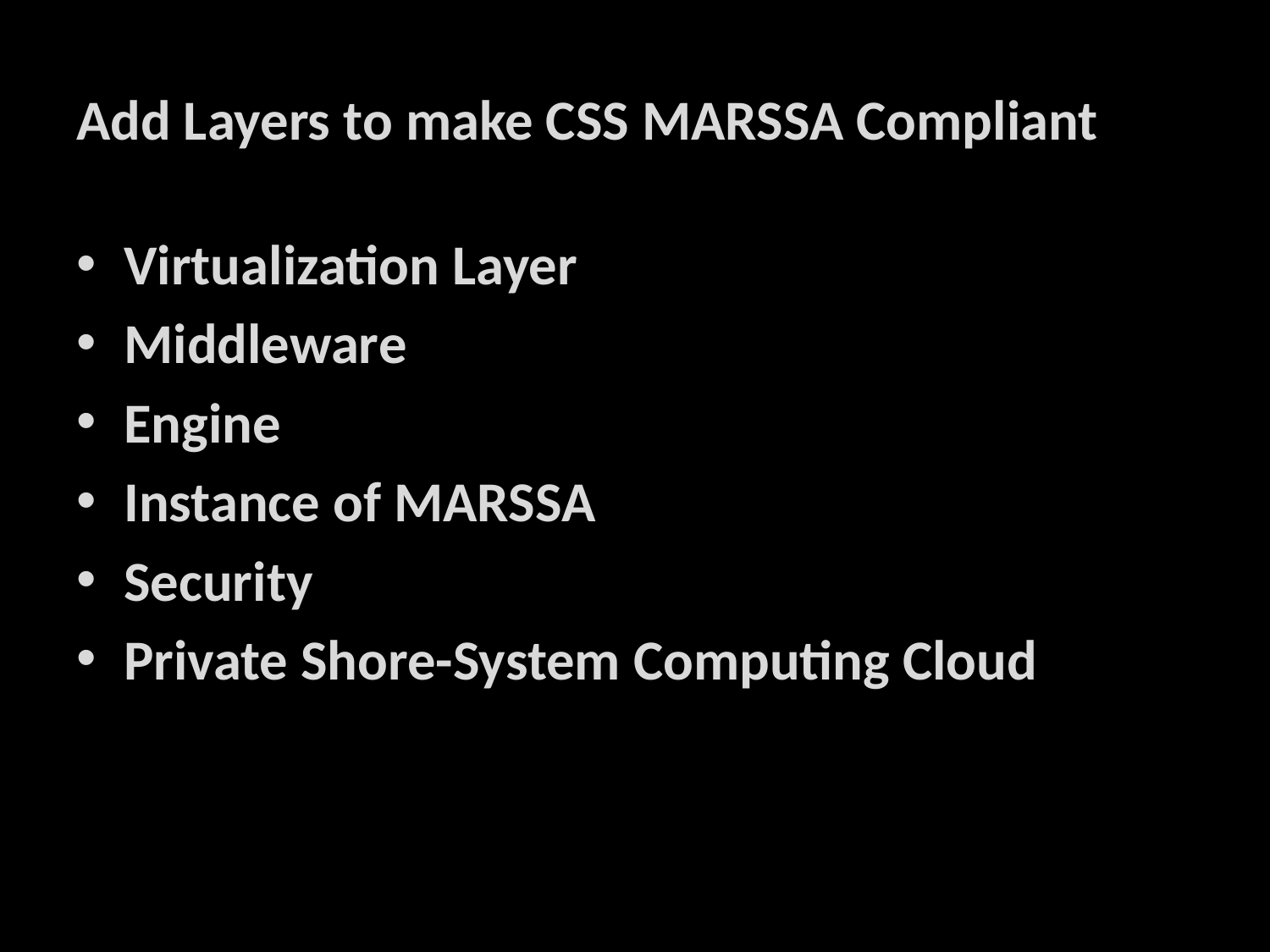

# Add Layers to make CSS MARSSA Compliant
Virtualization Layer
Middleware
Engine
Instance of MARSSA
Security
Private Shore-System Computing Cloud